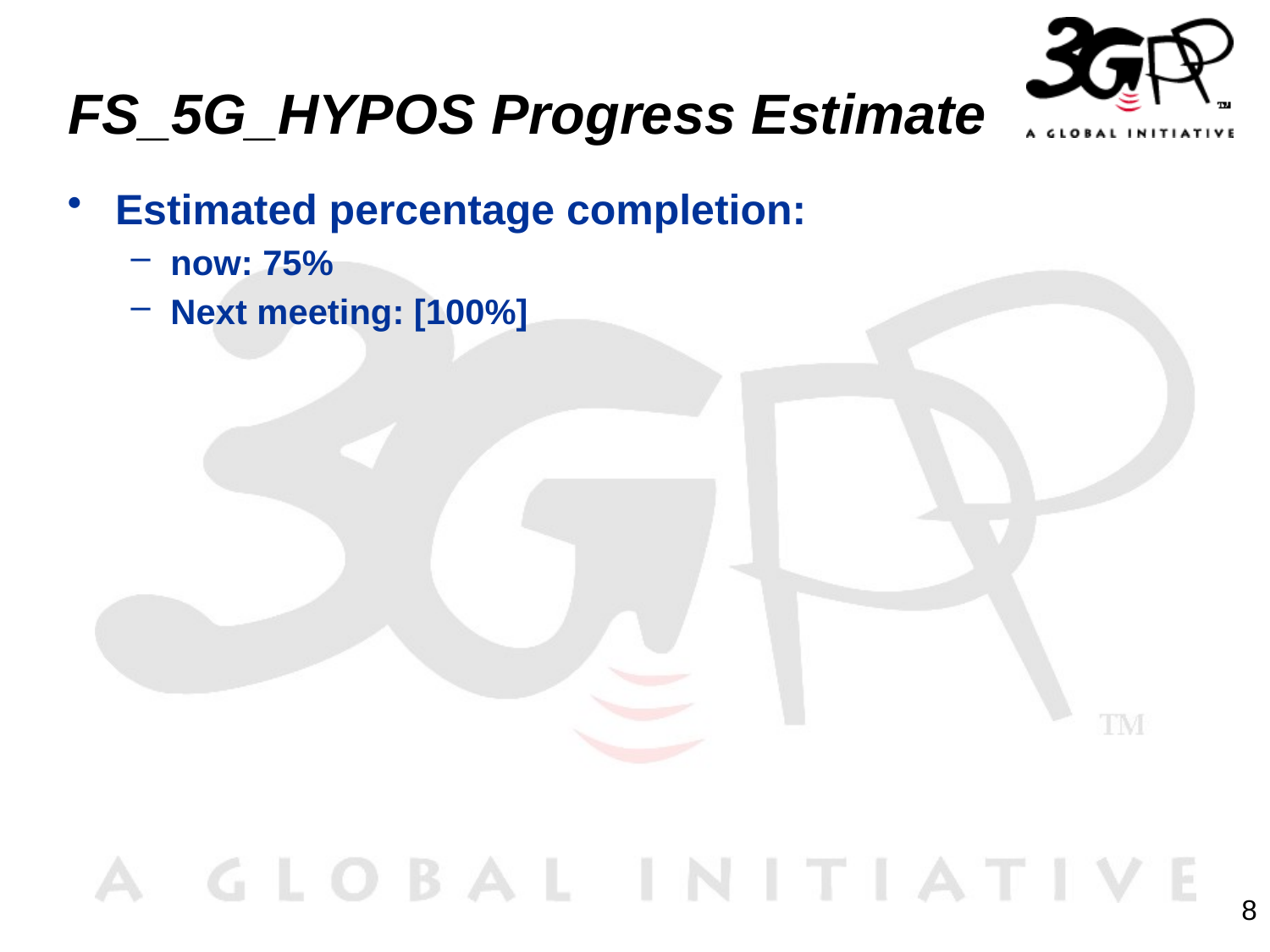

# FS_5G_HYPOS Progress Estimate
Estimated percentage completion:
now: 75%
Next meeting: [100%]
8